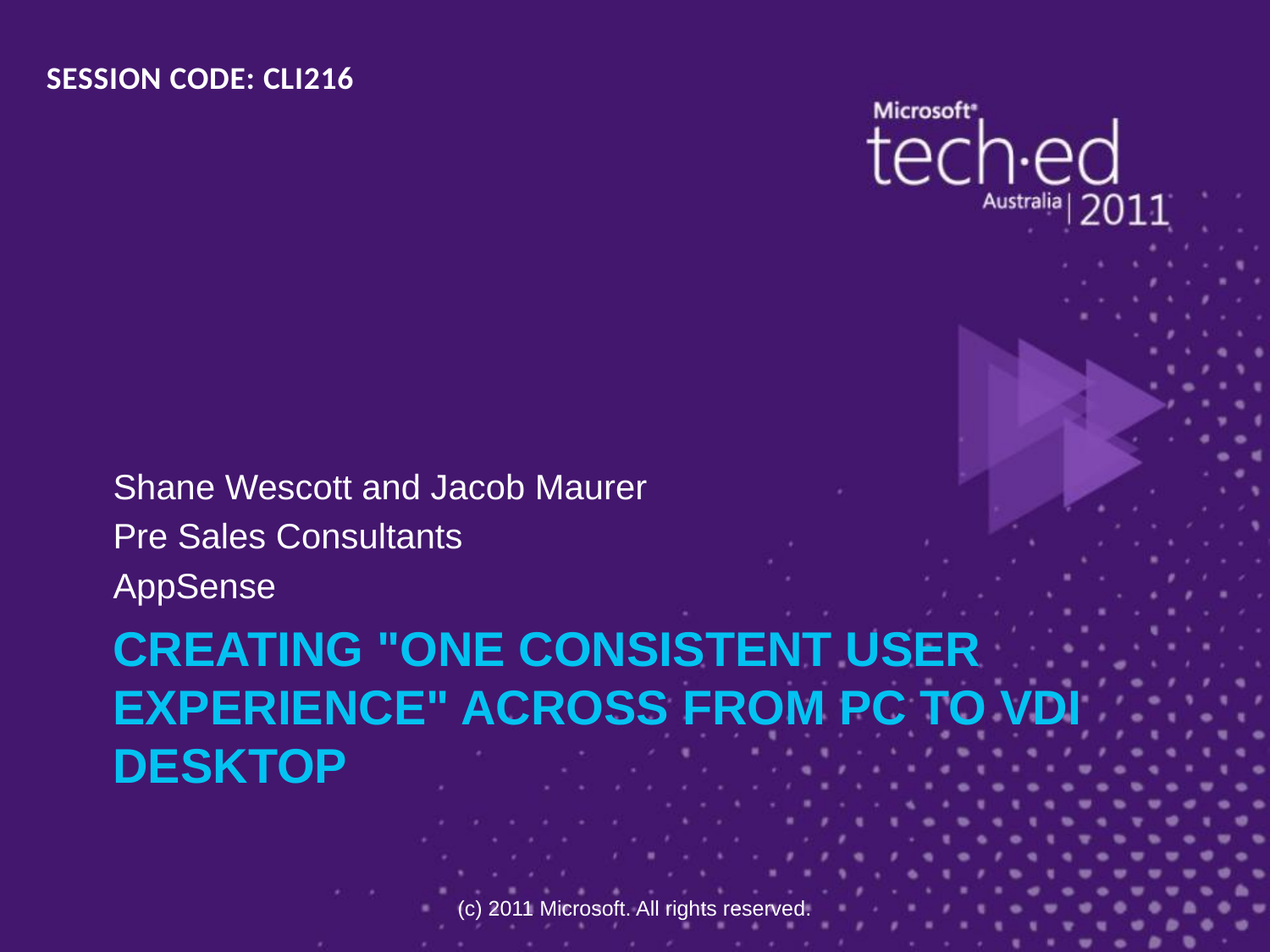

SESSION CODE: CLI216
Shane Wescott and Jacob Maurer
Pre Sales Consultants
AppSense
# Creating "One Consistent user Experience" across from PC to VDI Desktop
(c) 2011 Microsoft. All rights reserved.